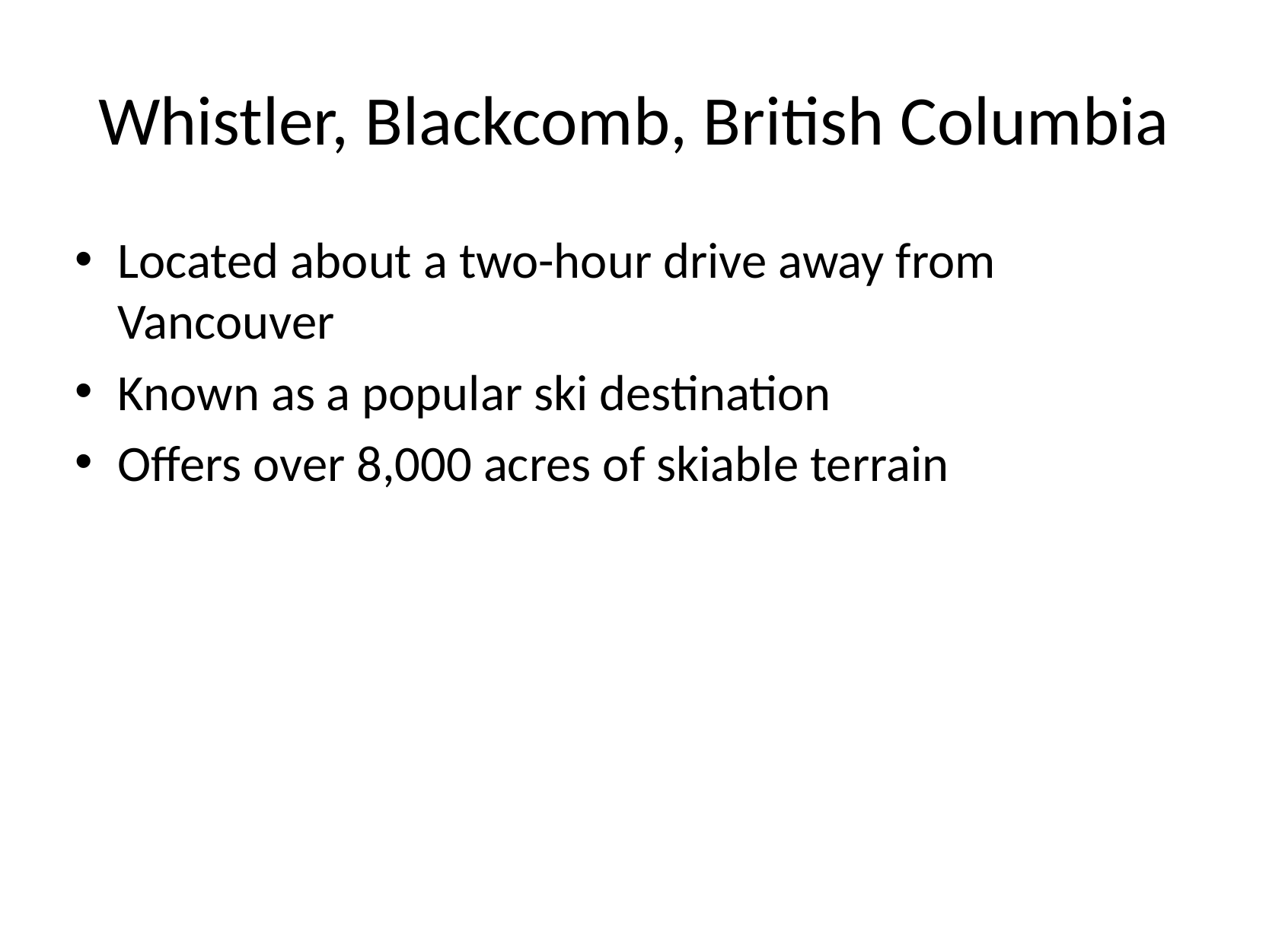

# Whistler, Blackcomb, British Columbia
Located about a two-hour drive away from Vancouver
Known as a popular ski destination
Offers over 8,000 acres of skiable terrain